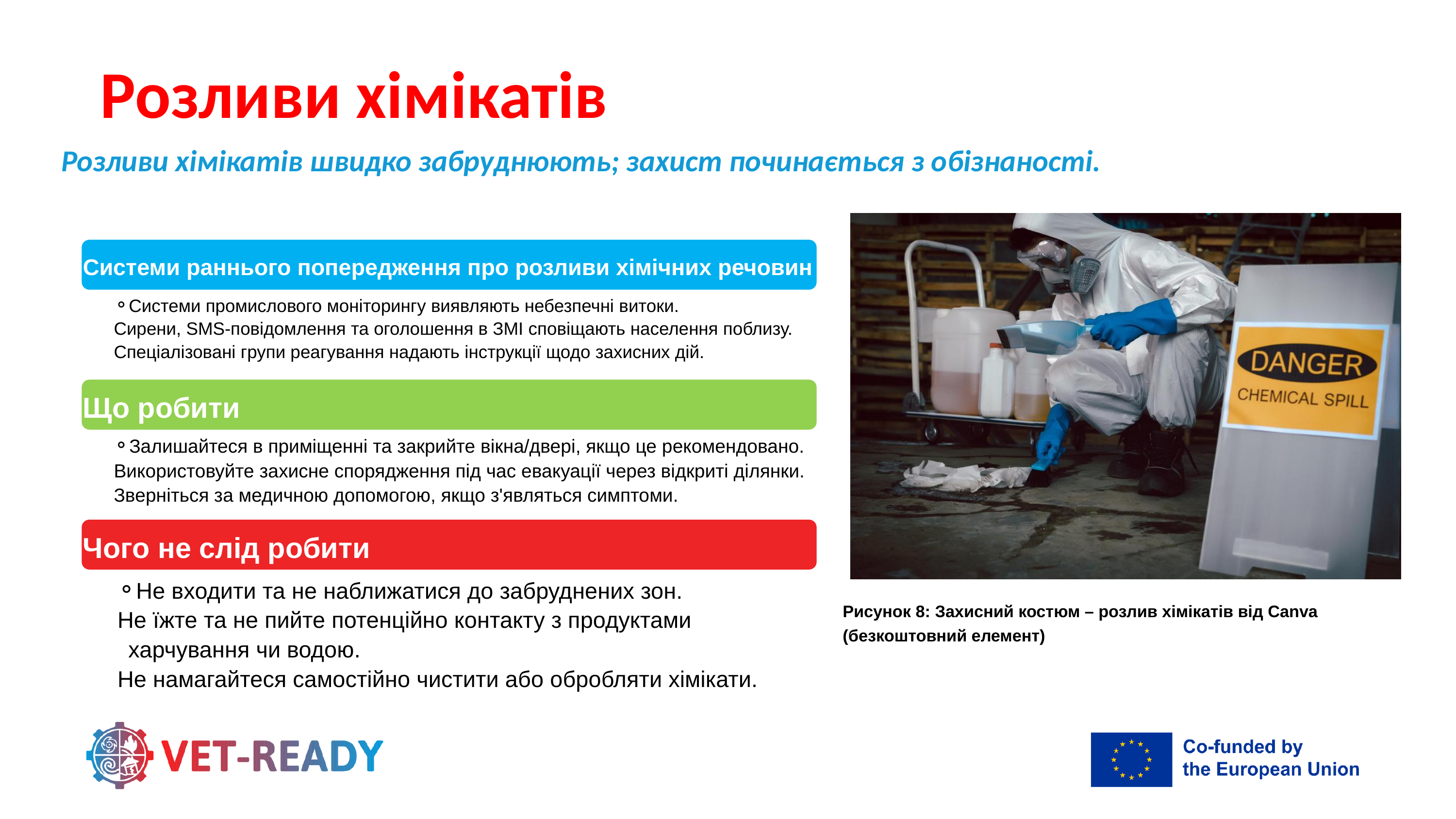

Розливи хімікатів

Розливи хімікатів швидко забруднюють; захист починається з обізнаності.

Системи раннього попередження про розливи хімічних речовин
Системи промислового моніторингу виявляють небезпечні витоки.
Сирени, SMS-повідомлення та оголошення в ЗМІ сповіщають населення поблизу.
Спеціалізовані групи реагування надають інструкції щодо захисних дій.

Що робити
Залишайтеся в приміщенні та закрийте вікна/двері, якщо це рекомендовано.
Використовуйте захисне спорядження під час евакуації через відкриті ділянки.
Зверніться за медичною допомогою, якщо з'являться симптоми.

Чого не слід робити
Не входити та не наближатися до забруднених зон.
Не їжте та не пийте потенційно контакту з продуктами харчування чи водою.
Не намагайтеся самостійно чистити або обробляти хімікати.
Рисунок 8: Захисний костюм – розлив хімікатів від Canva (безкоштовний елемент)